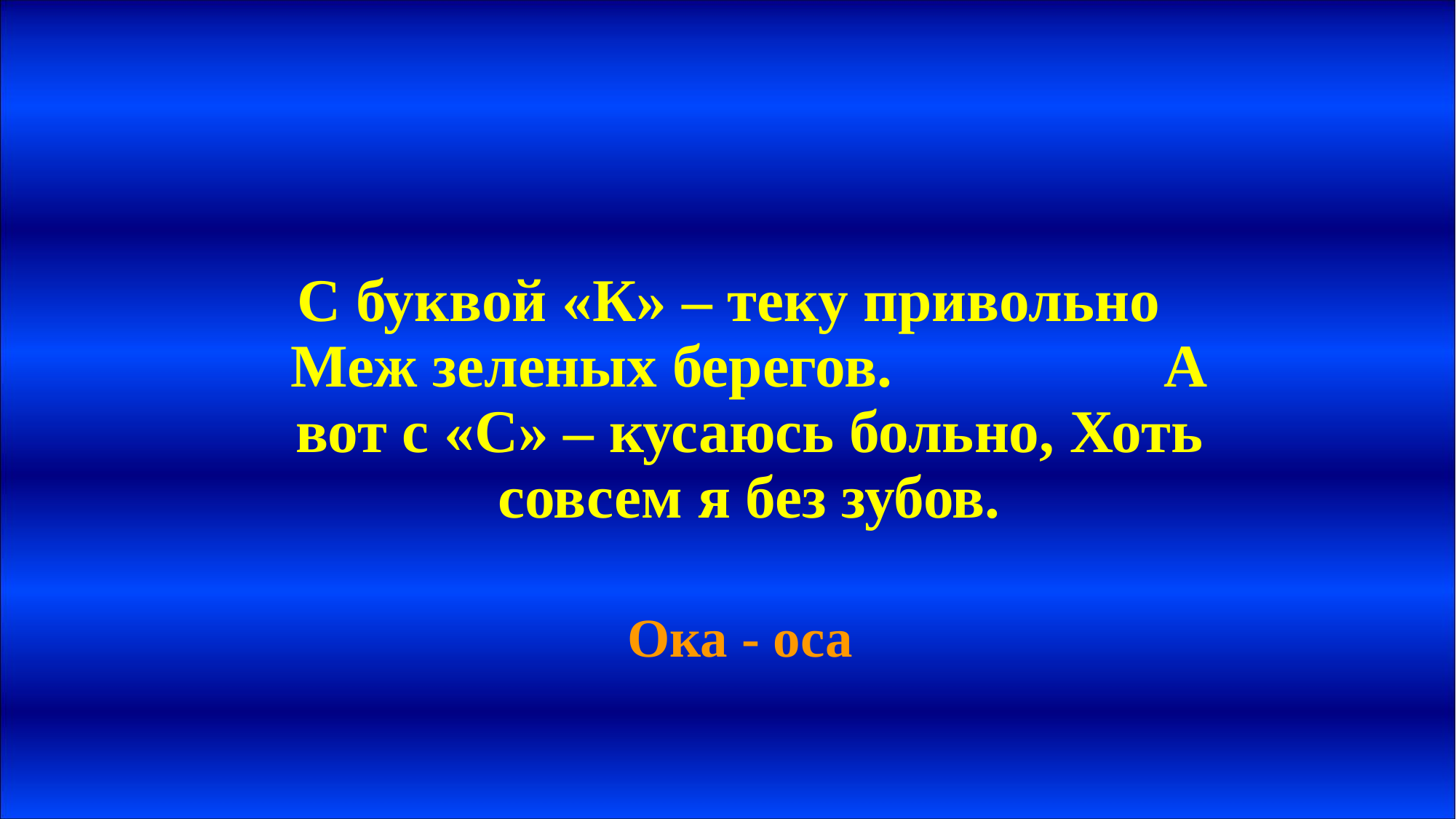

С буквой «К» – теку привольно Меж зеленых берегов.                  А вот с «С» – кусаюсь больно, Хоть совсем я без зубов.
Ока - оса